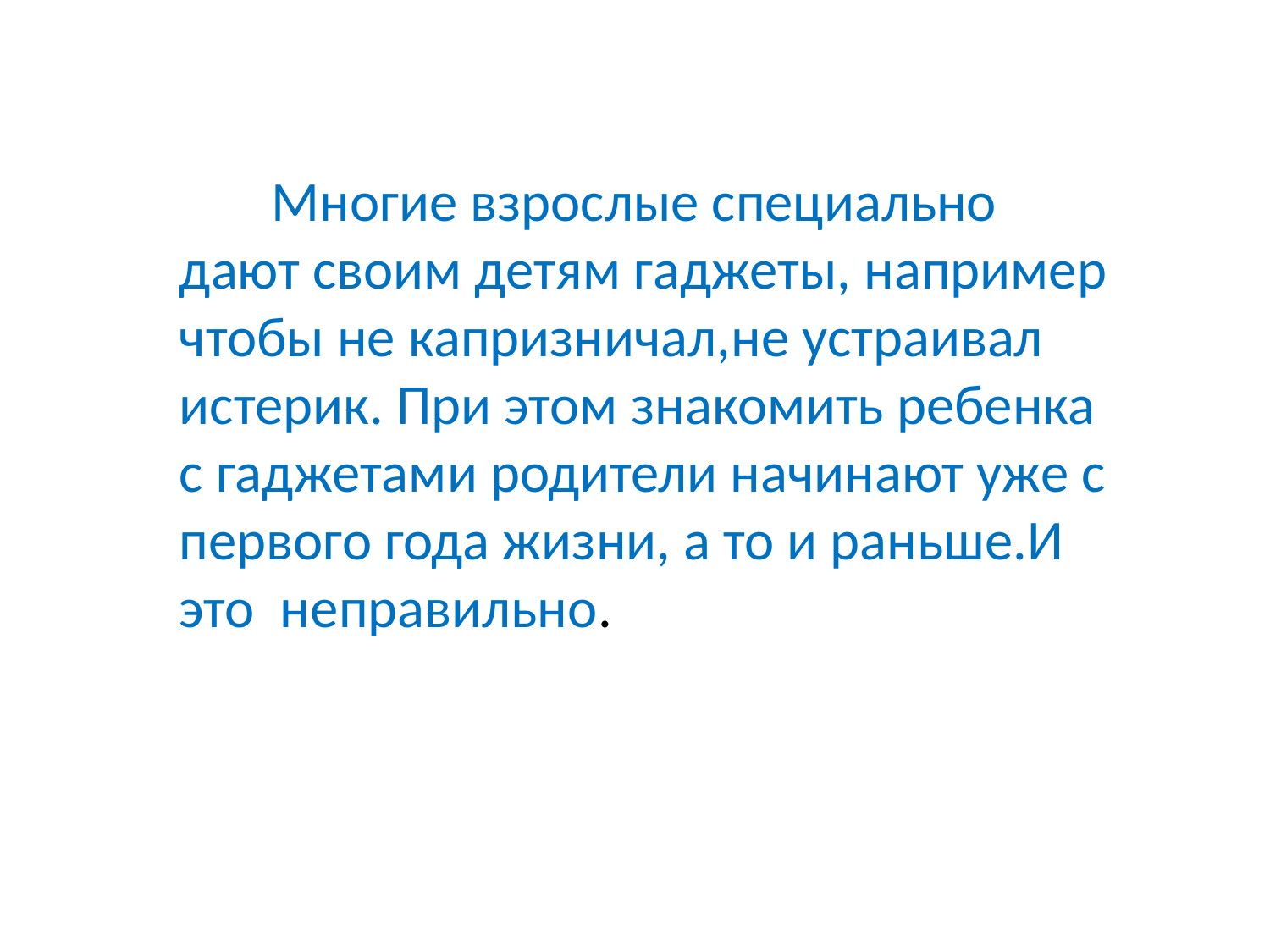

Многие взрослые специально дают своим детям гаджеты, например чтобы не капризничал,не устраивал истерик. При этом знакомить ребенка с гаджетами родители начинают уже с первого года жизни, а то и раньше.И это  неправильно.